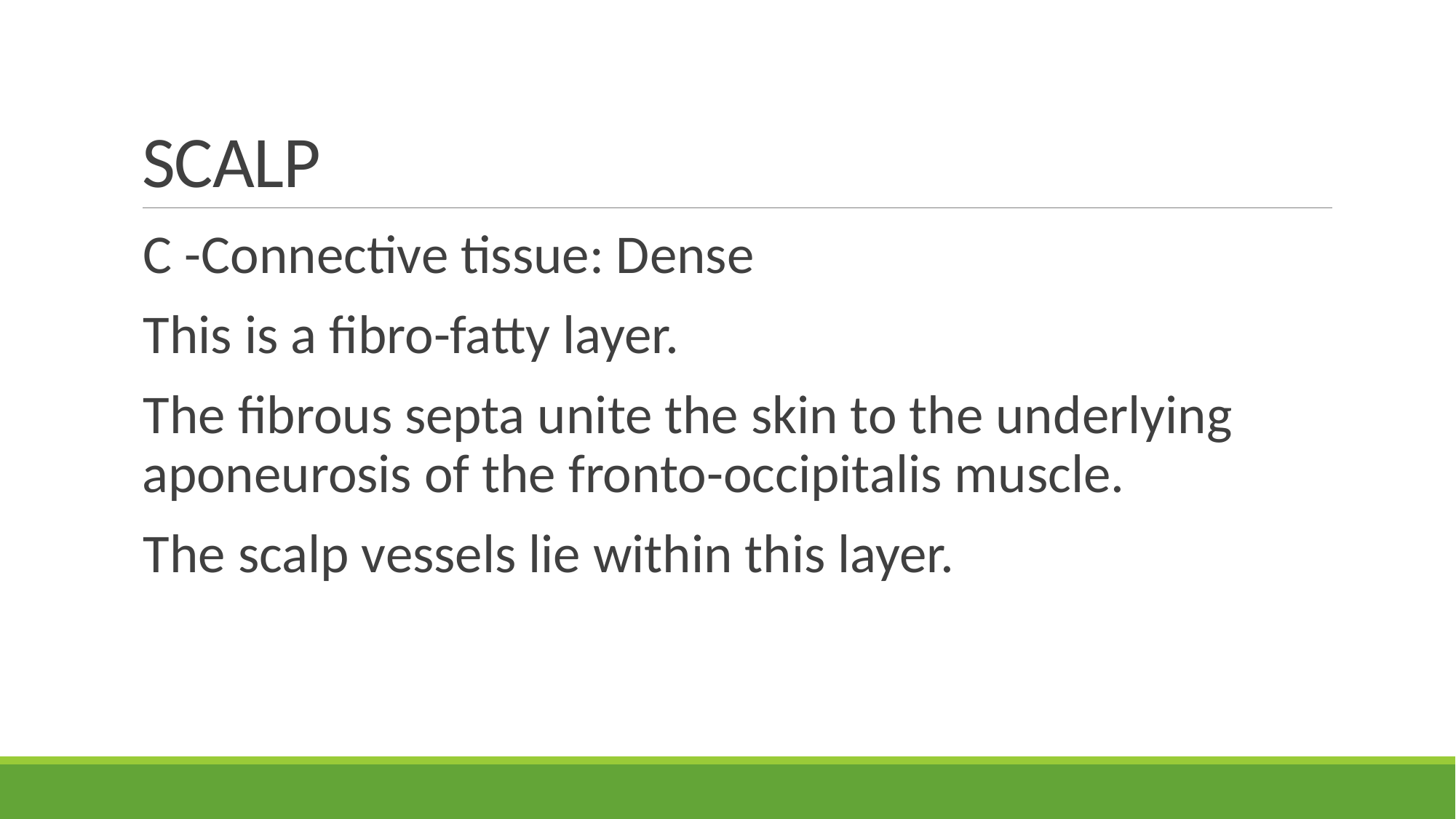

# SCALP
C -Connective tissue: Dense
This is a fibro-fatty layer.
The fibrous septa unite the skin to the underlying aponeurosis of the fronto-occipitalis muscle.
The scalp vessels lie within this layer.